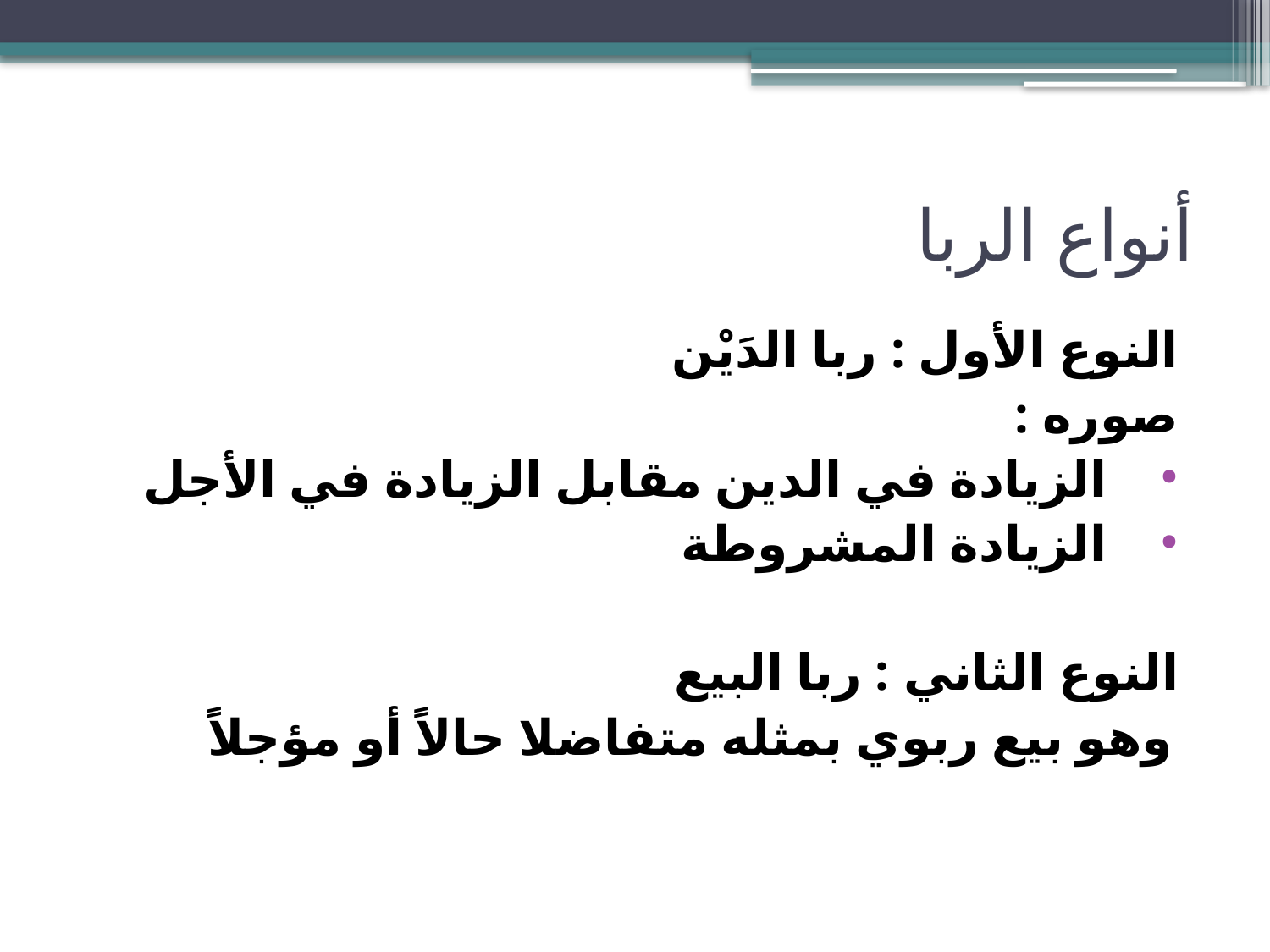

# أنواع الربا
النوع الأول : ربا الدَيْن
صوره :
الزيادة في الدين مقابل الزيادة في الأجل
الزيادة المشروطة

النوع الثاني : ربا البيع
وهو بيع ربوي بمثله متفاضلا حالاً أو مؤجلاً